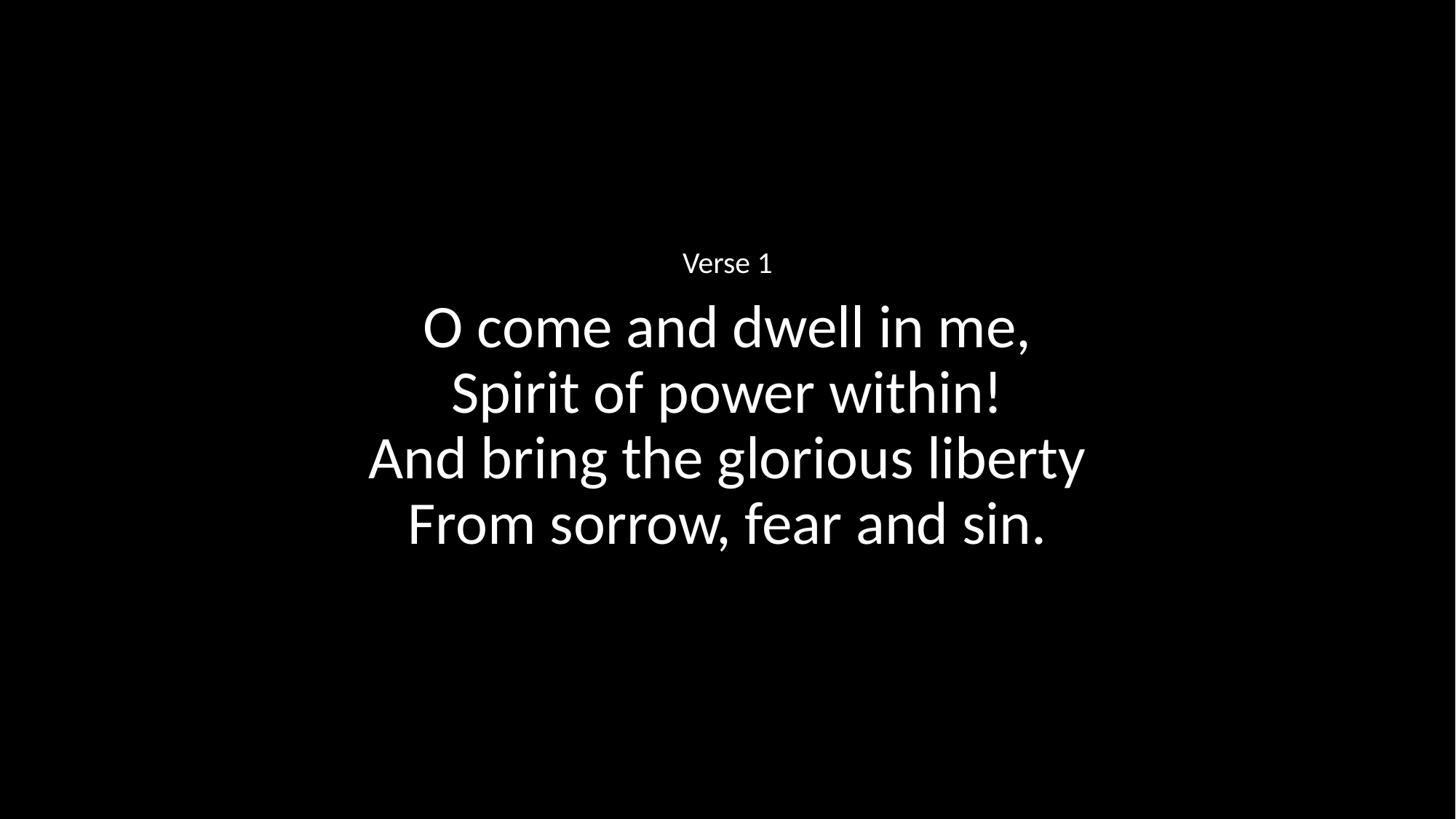

Verse 1
O come and dwell in me,
Spirit of power within!
And bring the glorious liberty
From sorrow, fear and sin.